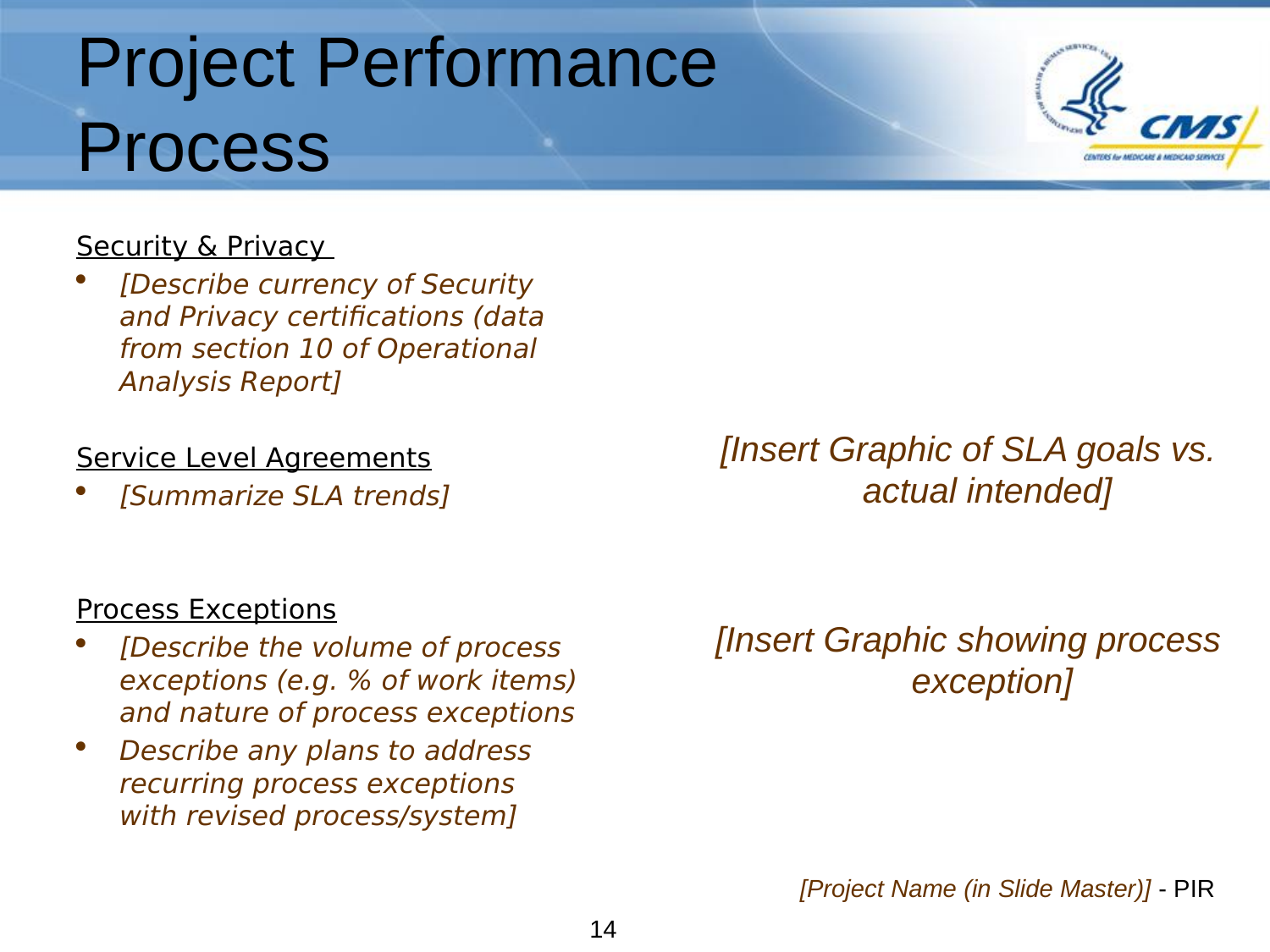

# Project Performance Process
Security & Privacy
[Describe currency of Security and Privacy certifications (data from section 10 of Operational Analysis Report]

Service Level Agreements
[Summarize SLA trends]

Process Exceptions
[Describe the volume of process exceptions (e.g. % of work items) and nature of process exceptions
Describe any plans to address recurring process exceptions with revised process/system]

[Insert Graphic of SLA goals vs. actual intended]

[Insert Graphic showing process exception]
[Project Name (in Slide Master)] - PIR
14